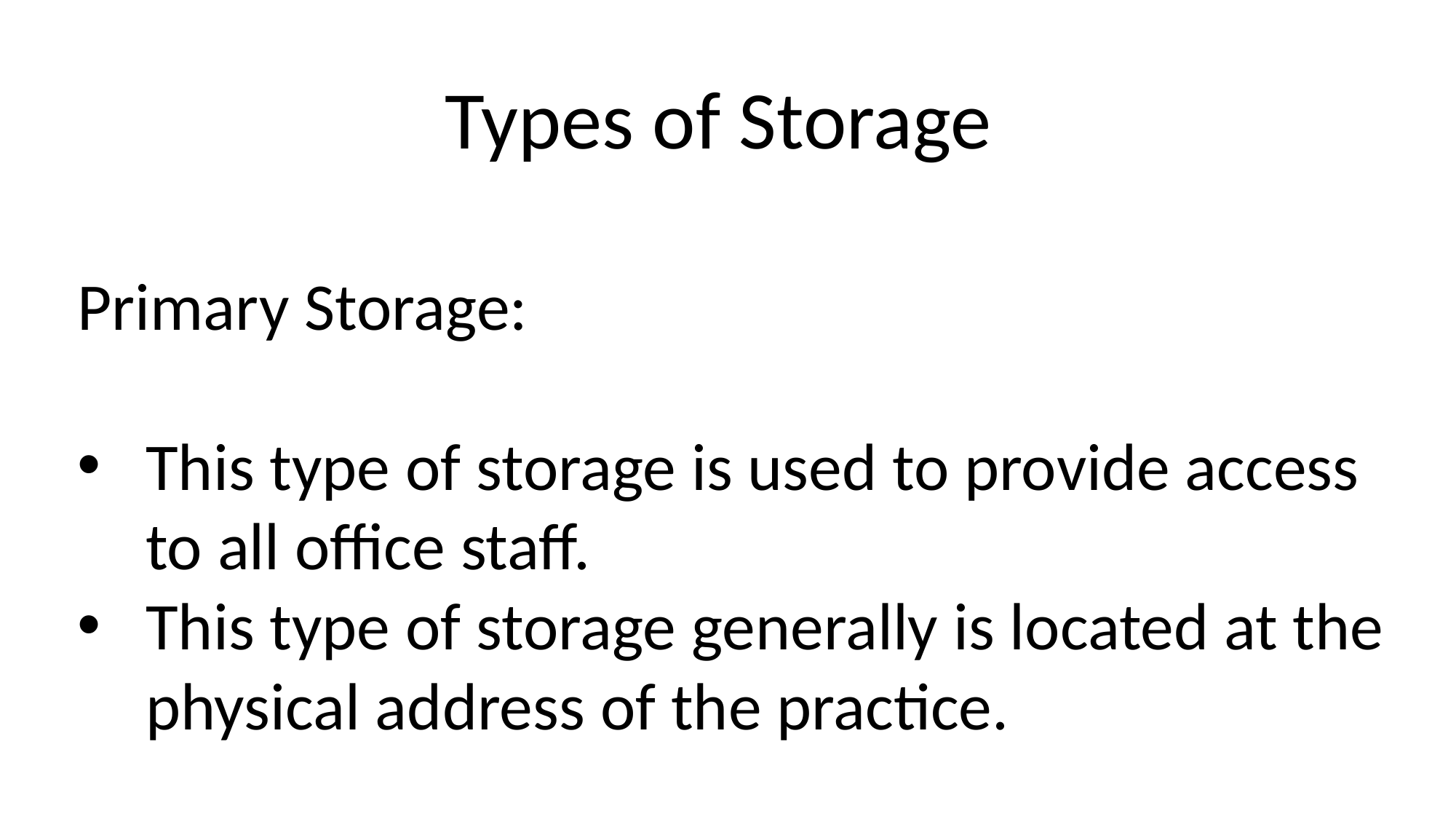

# Types of Storage
Primary Storage:

This type of storage is used to provide access to all office staff.
This type of storage generally is located at the physical address of the practice.